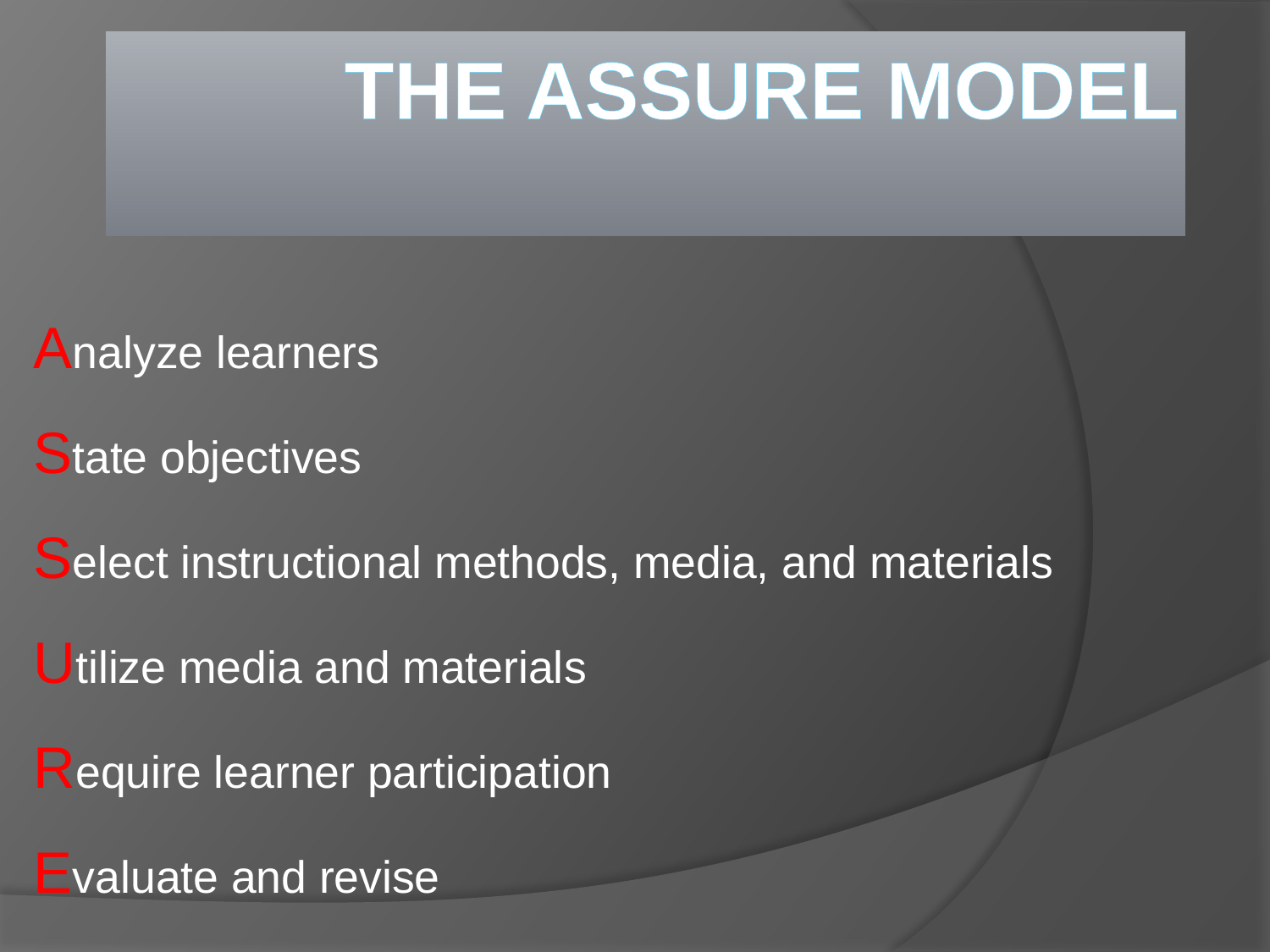

# The ASSURE Model
Analyze learners
State objectives
Select instructional methods, media, and materials
Utilize media and materials
Require learner participation
Evaluate and revise